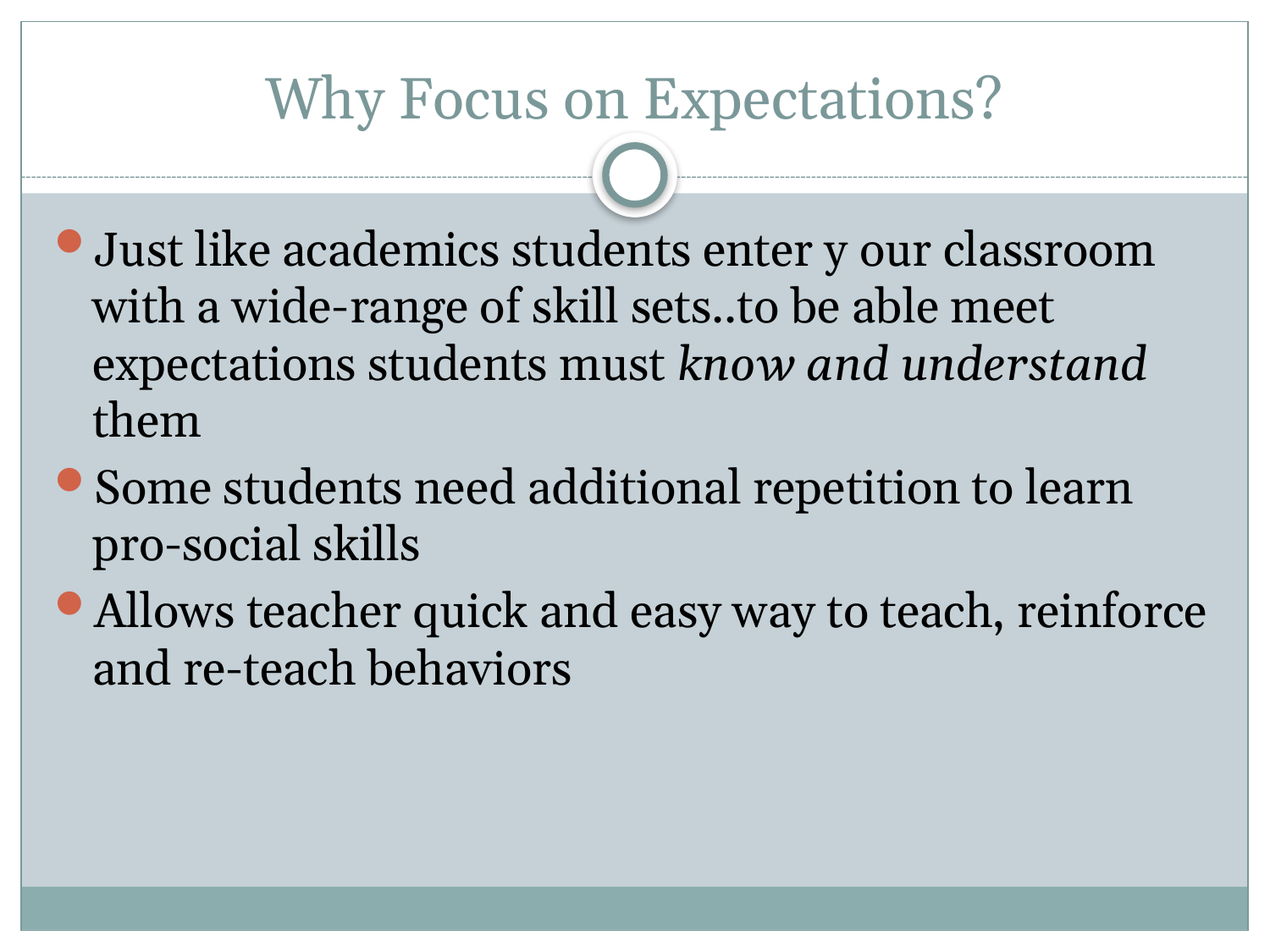

# Why Focus on Expectations?
Just like academics students enter y our classroom with a wide-range of skill sets..to be able meet expectations students must know and understand them
Some students need additional repetition to learn pro-social skills
Allows teacher quick and easy way to teach, reinforce and re-teach behaviors